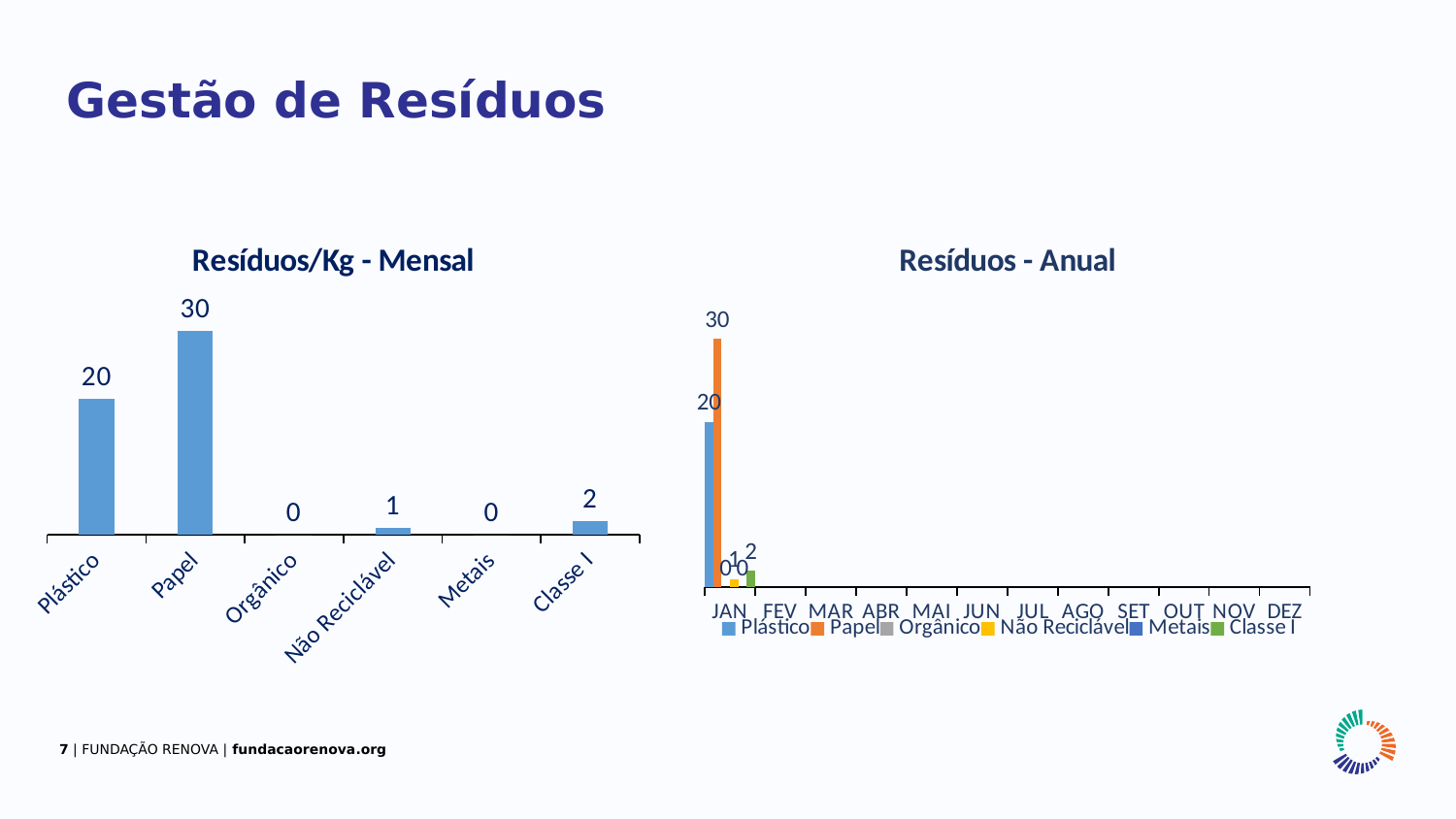

Gestão de Resíduos

### Chart: Resíduos/Kg - Mensal

| Category |  |
|---|---|
| Plástico | 20.0 |
| Papel | 30.0 |
| Orgânico | 0.0 |
| Não Reciclável | 1.0 |
| Metais | 0.0 |
| Classe I | 2.0 |

### Chart: Resíduos - Anual

| Category | Plástico | Papel | Orgânico | Não Reciclável | Metais | Classe I |
|---|---|---|---|---|---|---|
| JAN | 20.0 | 30.0 | 0.0 | 1.0 | 0.0 | 2.0 |
| FEV | None | None | None | None | None | None |
| MAR | None | None | None | None | None | None |
| ABR | None | None | None | None | None | None |
| MAI | None | None | None | None | None | None |
| JUN | None | None | None | None | None | None |
| JUL | None | None | None | None | None | None |
| AGO | None | None | None | None | None | None |
| SET | None | None | None | None | None | None |
| OUT | None | None | None | None | None | None |
| NOV | None | None | None | None | None | None |
| DEZ | None | None | None | None | None | None |